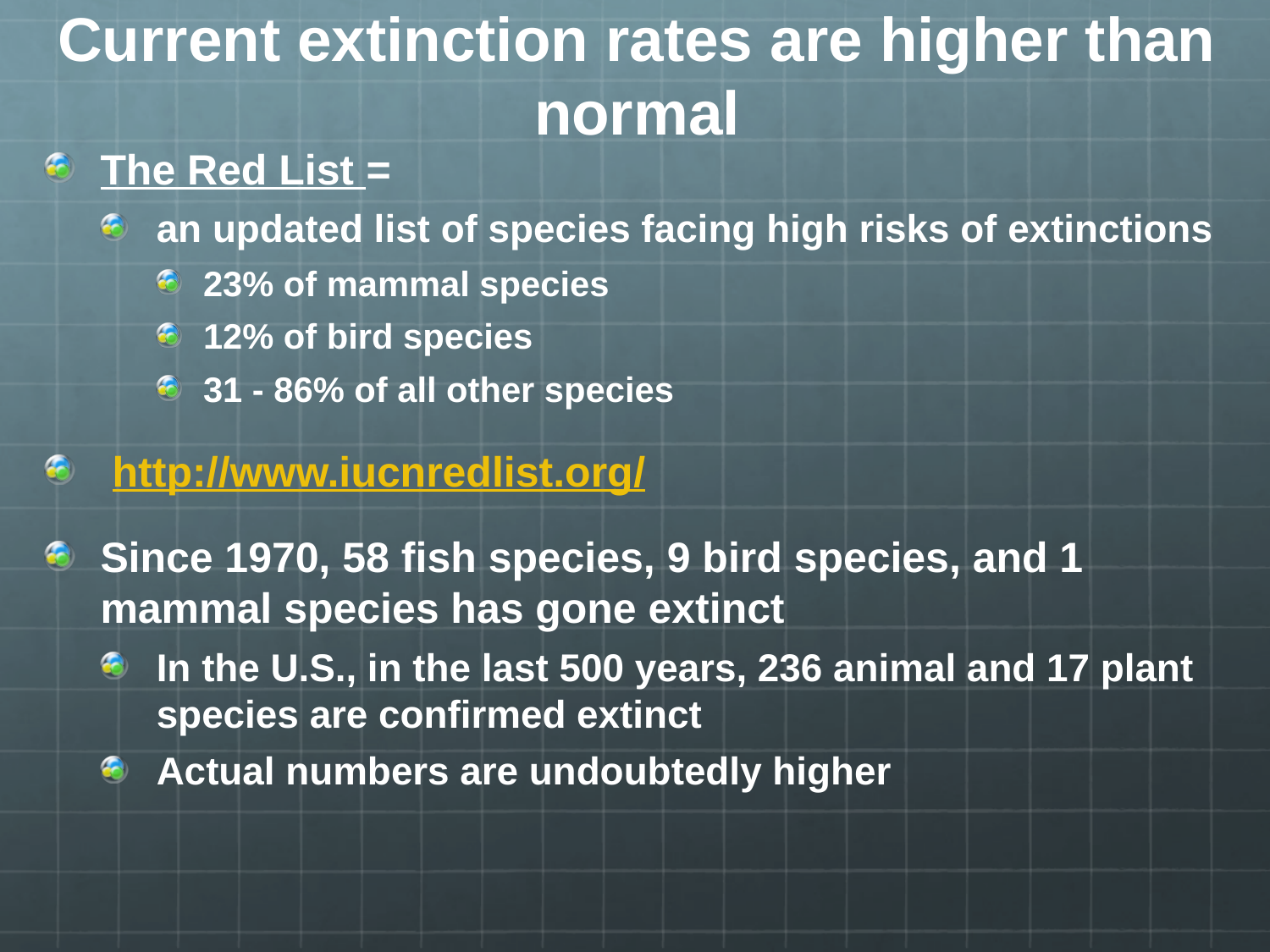

# Current extinction rates are higher than normal
The Red List =
an updated list of species facing high risks of extinctions
23% of mammal species
12% of bird species
31 - 86% of all other species
 http://www.iucnredlist.org/
Since 1970, 58 fish species, 9 bird species, and 1 mammal species has gone extinct
In the U.S., in the last 500 years, 236 animal and 17 plant species are confirmed extinct
Actual numbers are undoubtedly higher